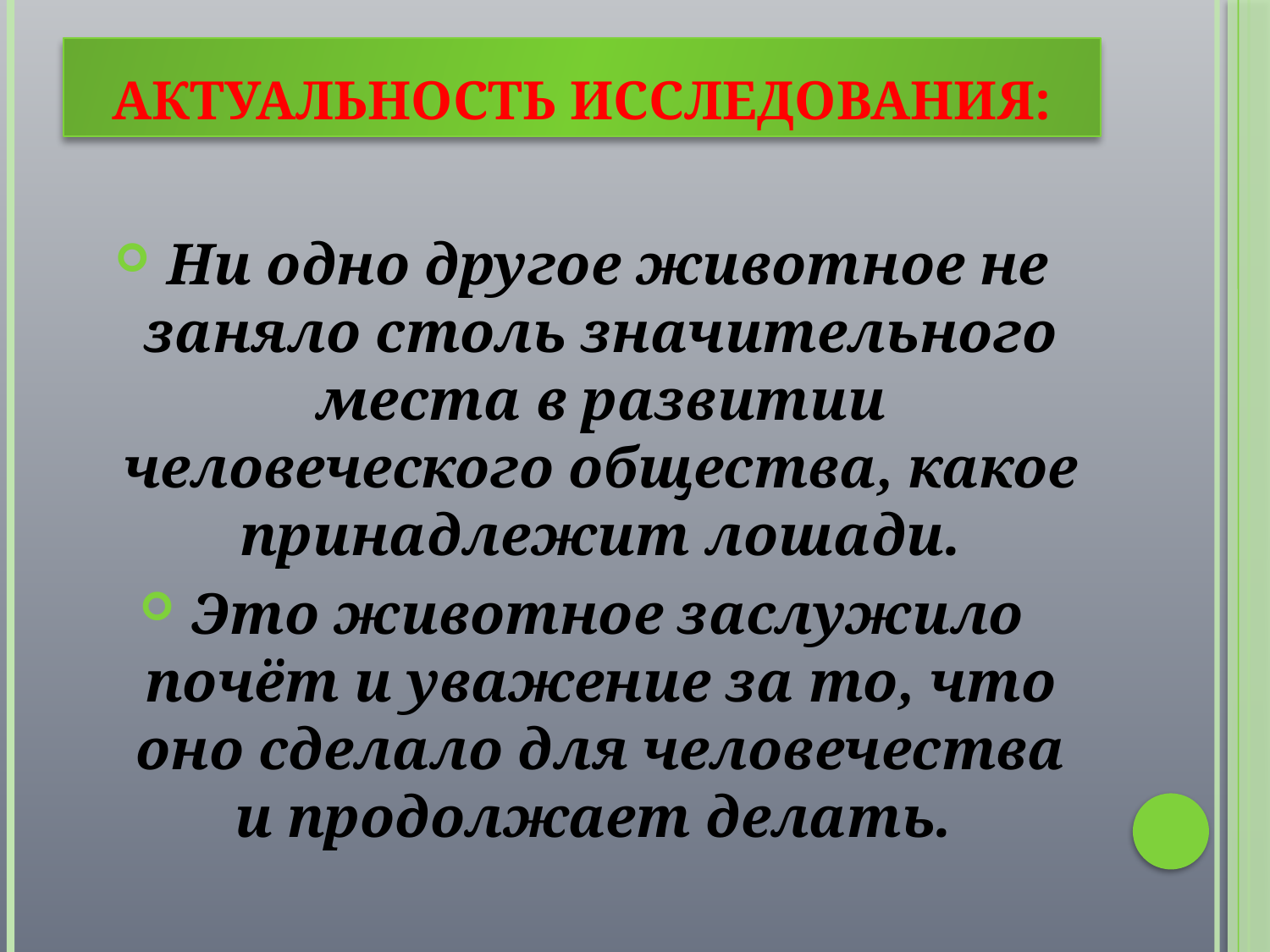

# Актуальность исследования:
 Ни одно другое животное не заняло столь значительного места в развитии человеческого общества, какое принадлежит лошади.
 Это животное заслужило почёт и уважение за то, что оно сделало для человечества и продолжает делать.